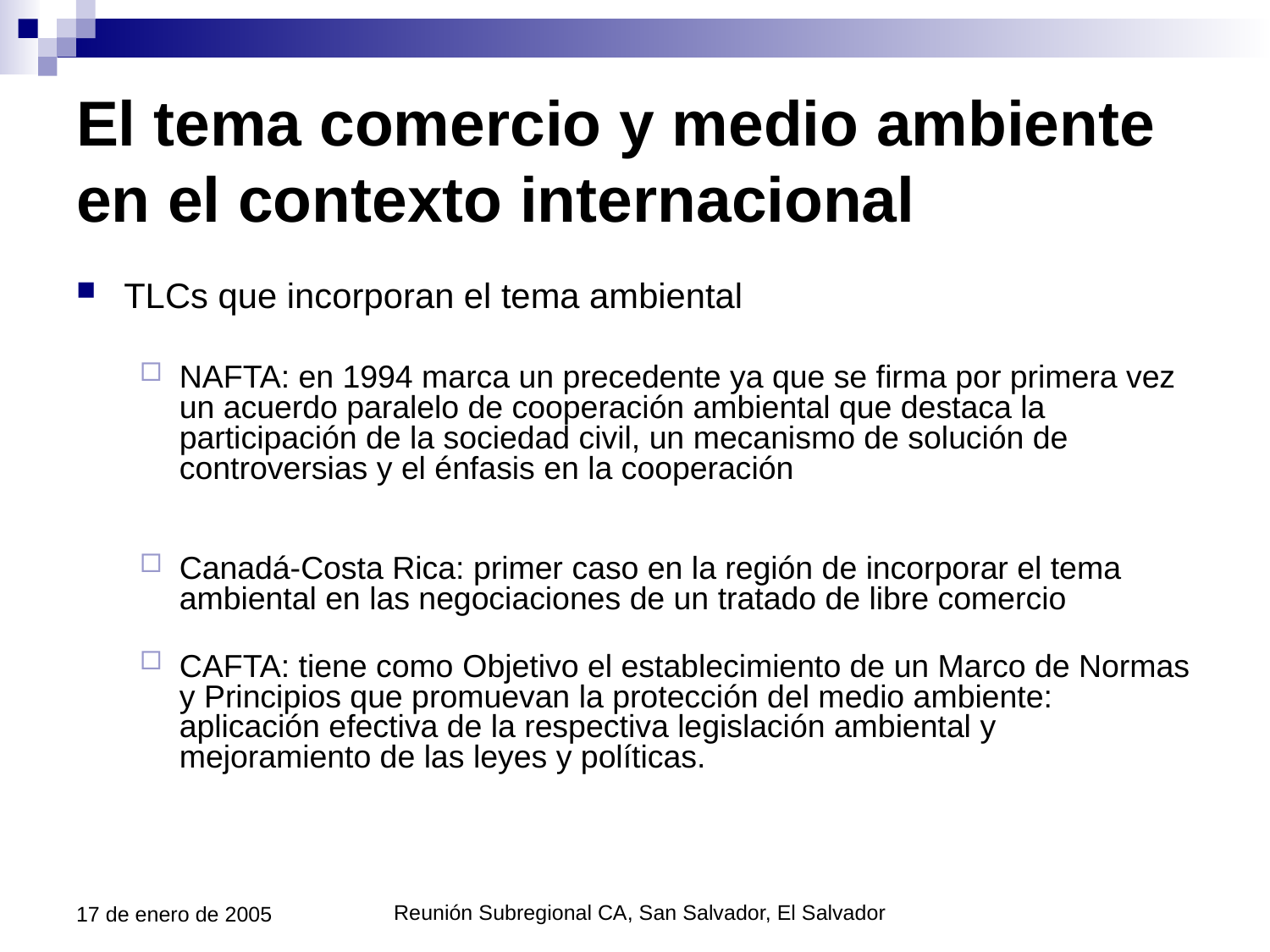

# El tema comercio y medio ambiente en el contexto internacional
TLCs que incorporan el tema ambiental
NAFTA: en 1994 marca un precedente ya que se firma por primera vez un acuerdo paralelo de cooperación ambiental que destaca la participación de la sociedad civil, un mecanismo de solución de controversias y el énfasis en la cooperación

Canadá-Costa Rica: primer caso en la región de incorporar el tema ambiental en las negociaciones de un tratado de libre comercio
CAFTA: tiene como Objetivo el establecimiento de un Marco de Normas y Principios que promuevan la protección del medio ambiente:  aplicación efectiva de la respectiva legislación ambiental y mejoramiento de las leyes y políticas.
17 de enero de 2005
Reunión Subregional CA, San Salvador, El Salvador